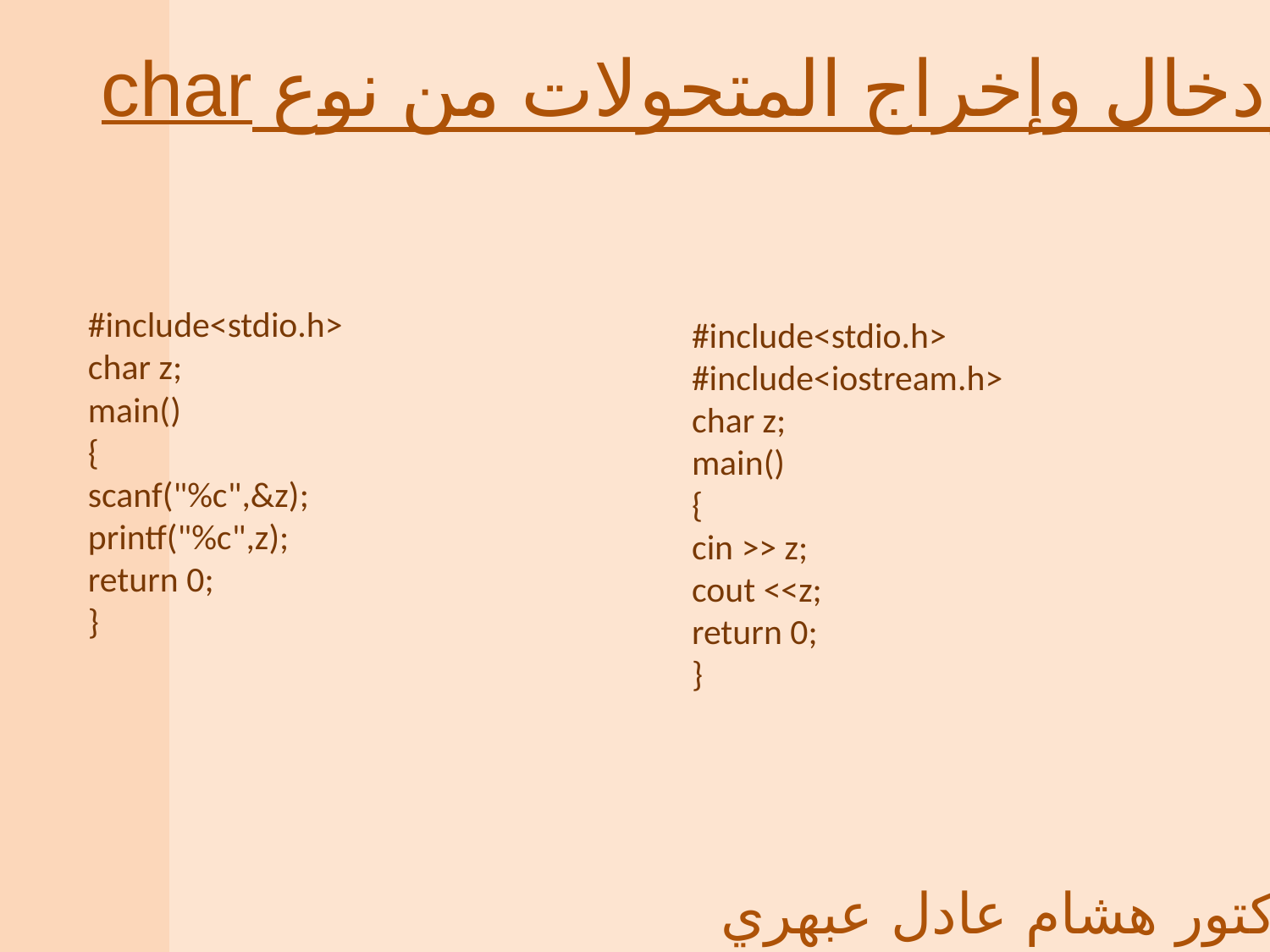

إدخال وإخراج المتحولات من نوع char
#include<stdio.h>
char z;
main()
{
scanf("%c",&z);
printf("%c",z);
return 0;
}
#include<stdio.h>
#include<iostream.h>
char z;
main()
{
cin >> z;
cout <<z;
return 0;
}
الدكتور هشام عادل عبهري